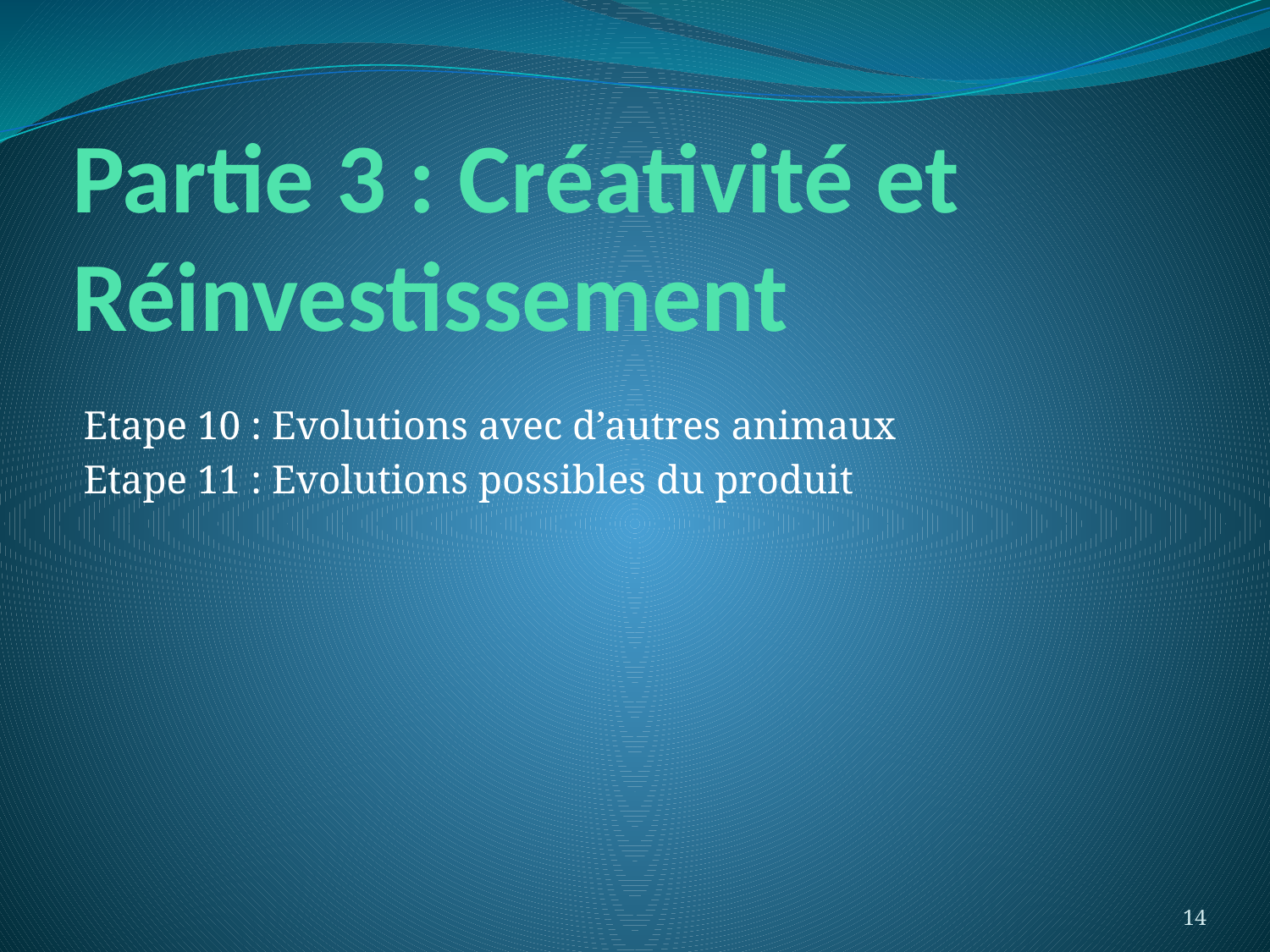

# Partie 3 : Créativité et Réinvestissement
Etape 10 : Evolutions avec d’autres animaux
Etape 11 : Evolutions possibles du produit
14